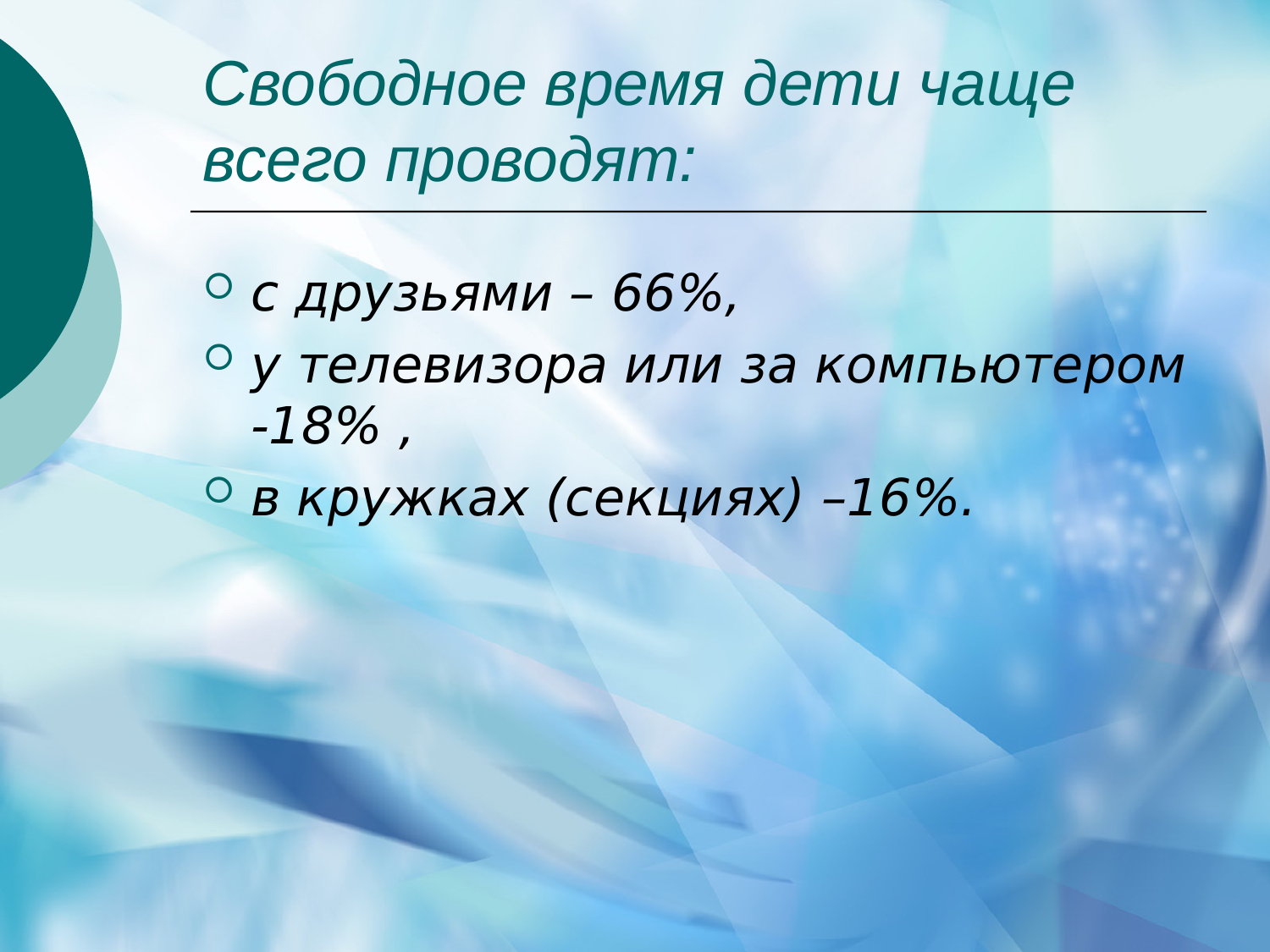

# Свободное время дети чаще всего проводят:
с друзьями – 66%,
у телевизора или за компьютером -18% ,
в кружках (секциях) –16%.